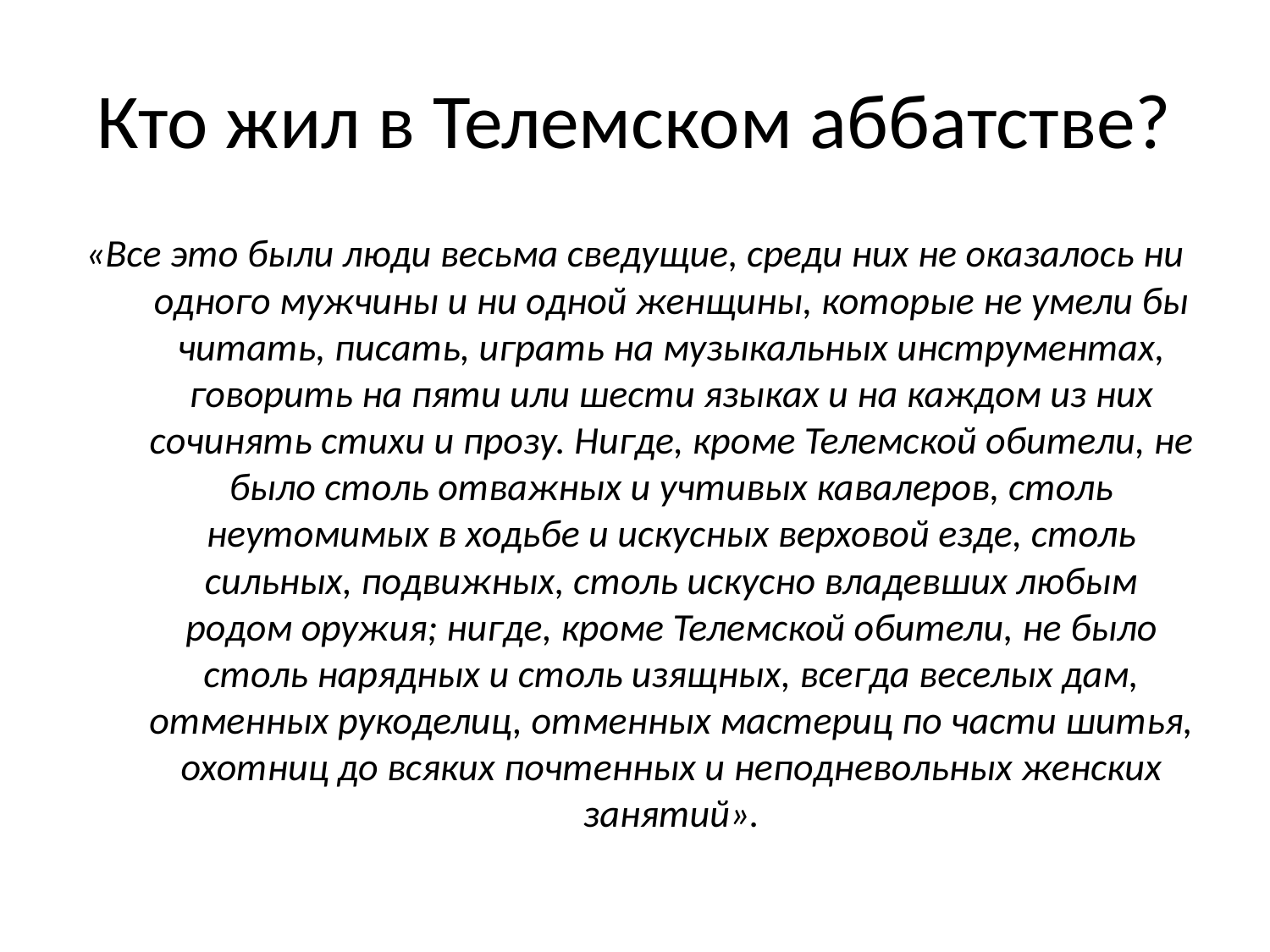

Кто жил в Телемском аббатстве?
«Все это были люди весьма сведущие, среди них не оказалось ни одного мужчины и ни одной женщины, которые не умели бы читать, писать, играть на музыкальных инструментах, говорить на пяти или шести языках и на каждом из них сочинять стихи и прозу. Нигде, кроме Телемской обители, не было столь отважных и учтивых кавалеров, столь неутомимых в ходьбе и искусных верховой езде, столь сильных, подвижных, столь искусно владевших любым родом оружия; нигде, кроме Телемской обители, не было столь нарядных и столь изящных, всегда веселых дам, отменных рукоделиц, отменных мастериц по части шитья, охотниц до всяких почтенных и неподневольных женских занятий».